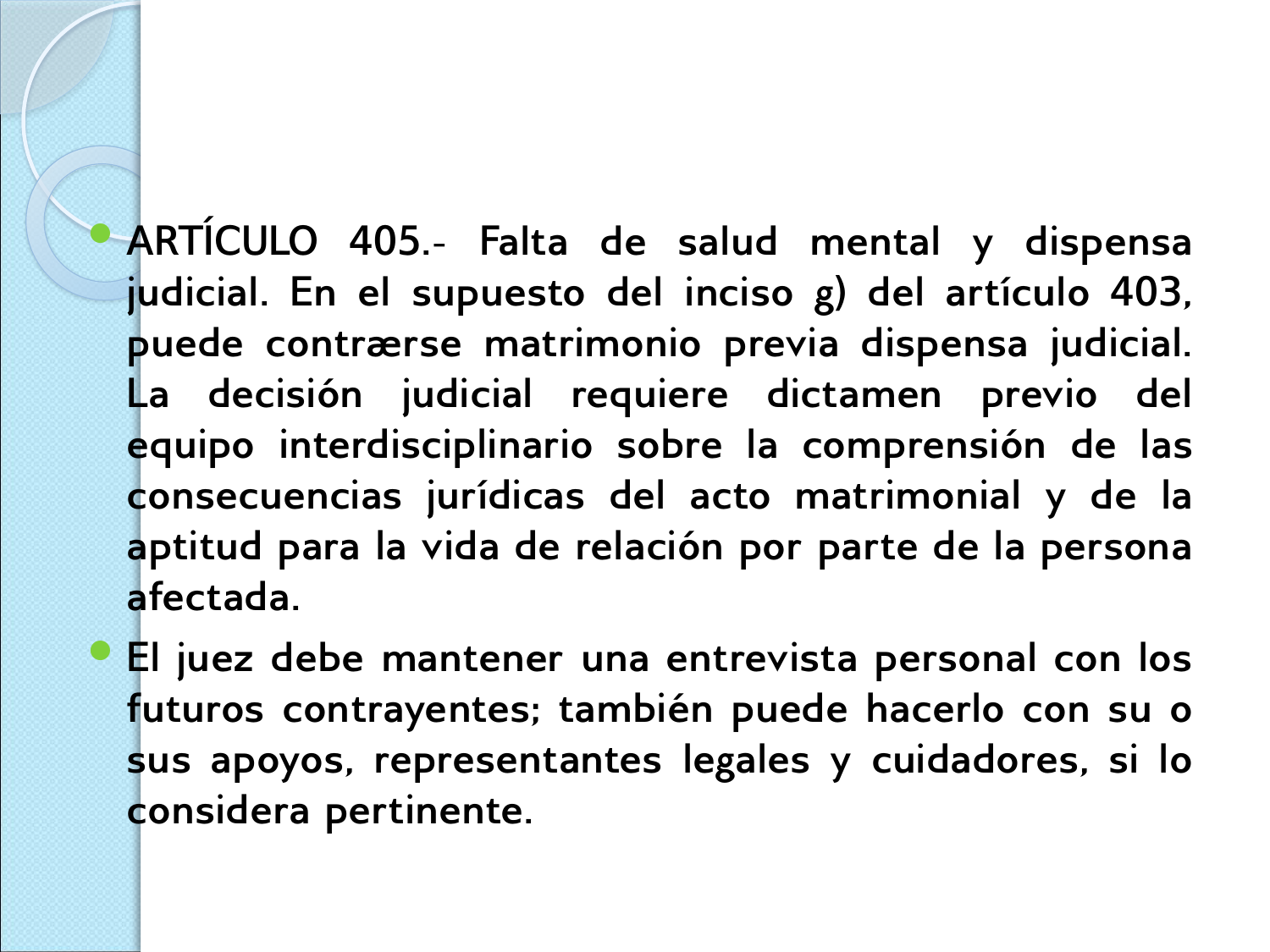

ARTÍCULO 405.- Falta de salud mental y dispensa judicial. En el supuesto del inciso g) del artículo 403, puede contraerse matrimonio previa dispensa judicial. La decisión judicial requiere dictamen previo del equipo interdisciplinario sobre la comprensión de las consecuencias jurídicas del acto matrimonial y de la aptitud para la vida de relación por parte de la persona afectada.
El juez debe mantener una entrevista personal con los futuros contrayentes; también puede hacerlo con su o sus apoyos, representantes legales y cuidadores, si lo considera pertinente.